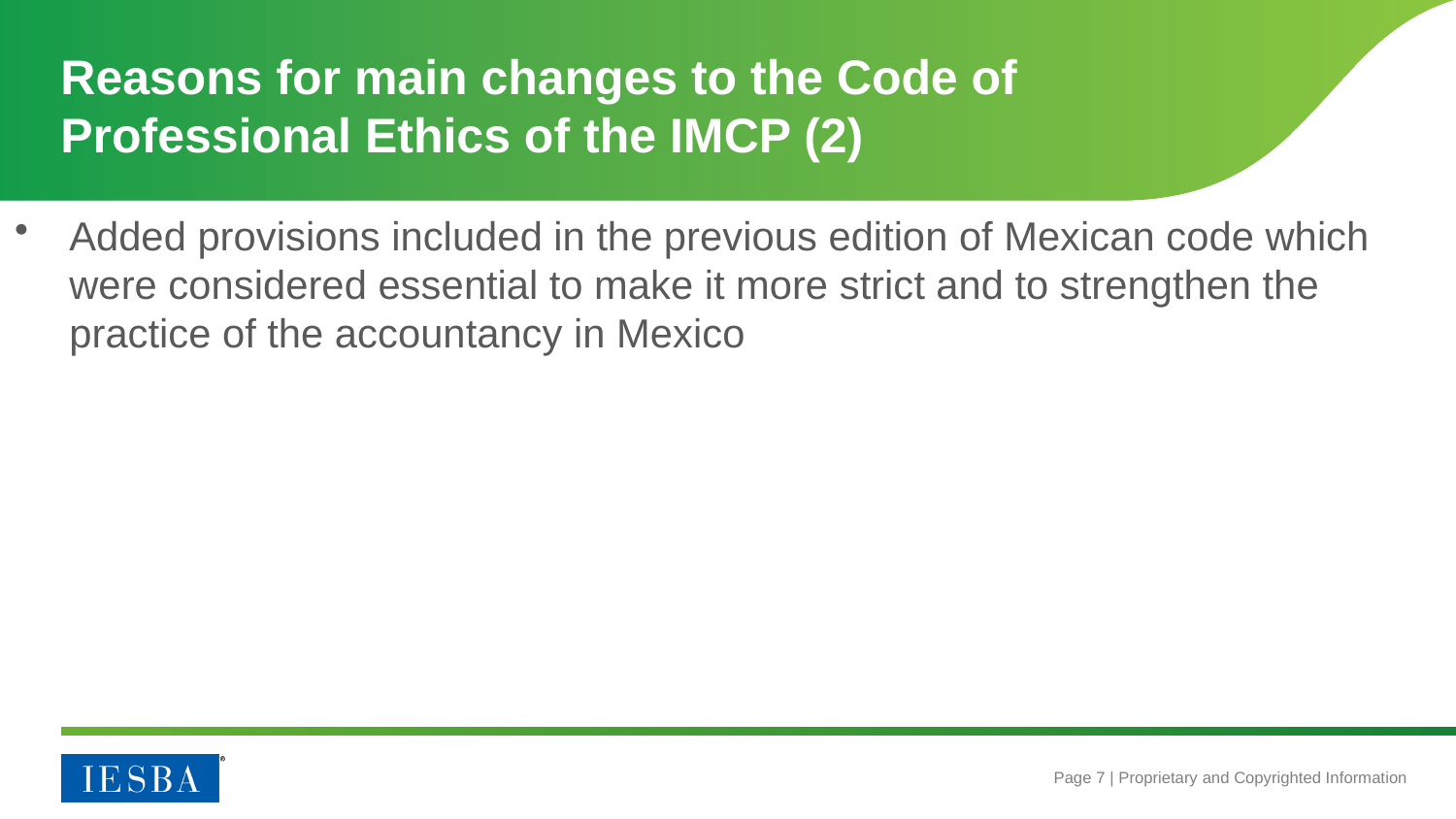

# Reasons for main changes to the Code of Professional Ethics of the IMCP (2)
Added provisions included in the previous edition of Mexican code which were considered essential to make it more strict and to strengthen the practice of the accountancy in Mexico